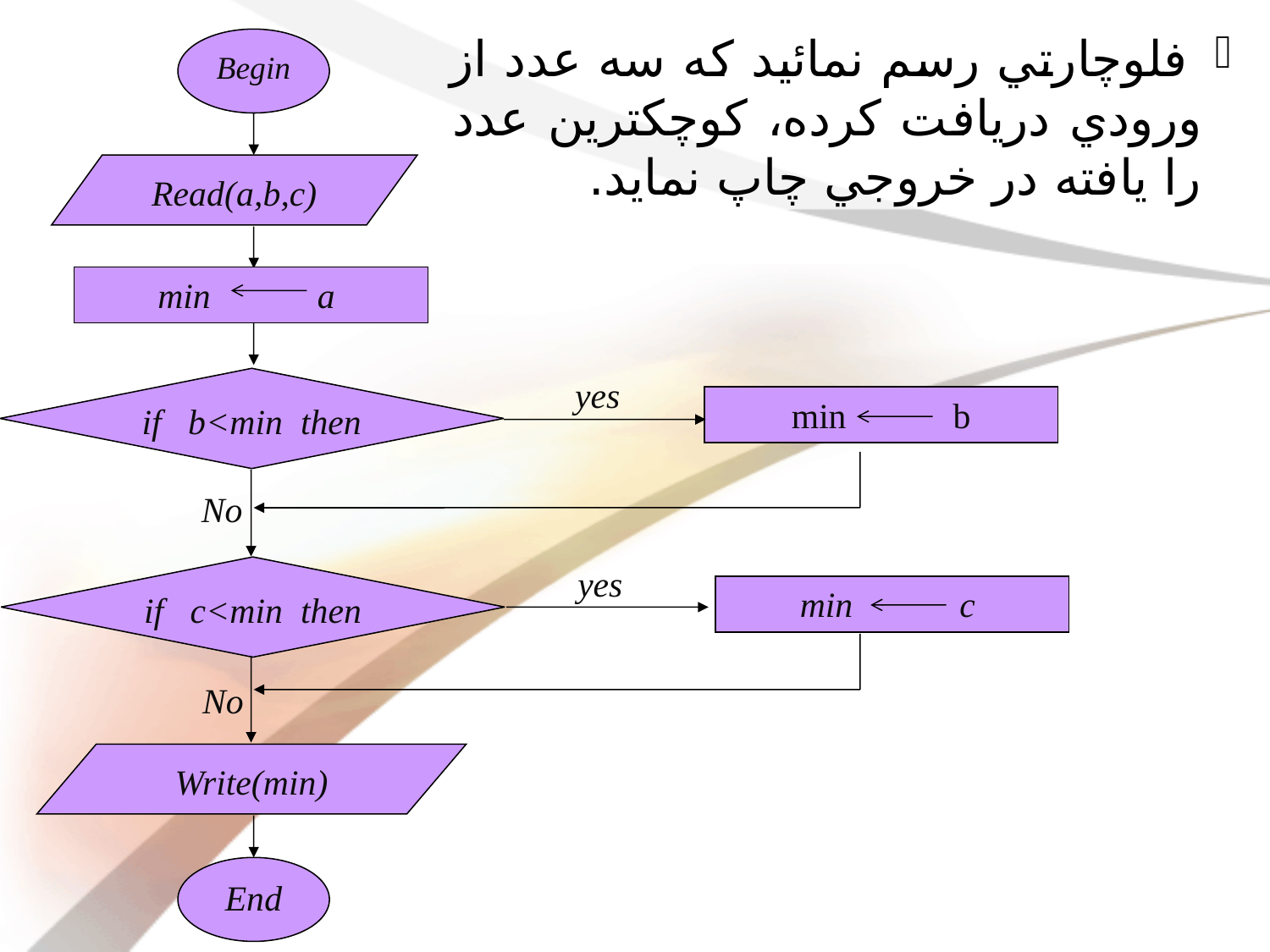

فلوچارتي رسم نمائيد كه سه عدد از ورودي دريافت كرده، كوچكترين عدد را يافته در خروجي چاپ نمايد.
Begin

Read(a,b,c)

min            a

yes
if   b<min  then

No

yes
if   c<min  then
min            c

No

Write(min)

End

min            b